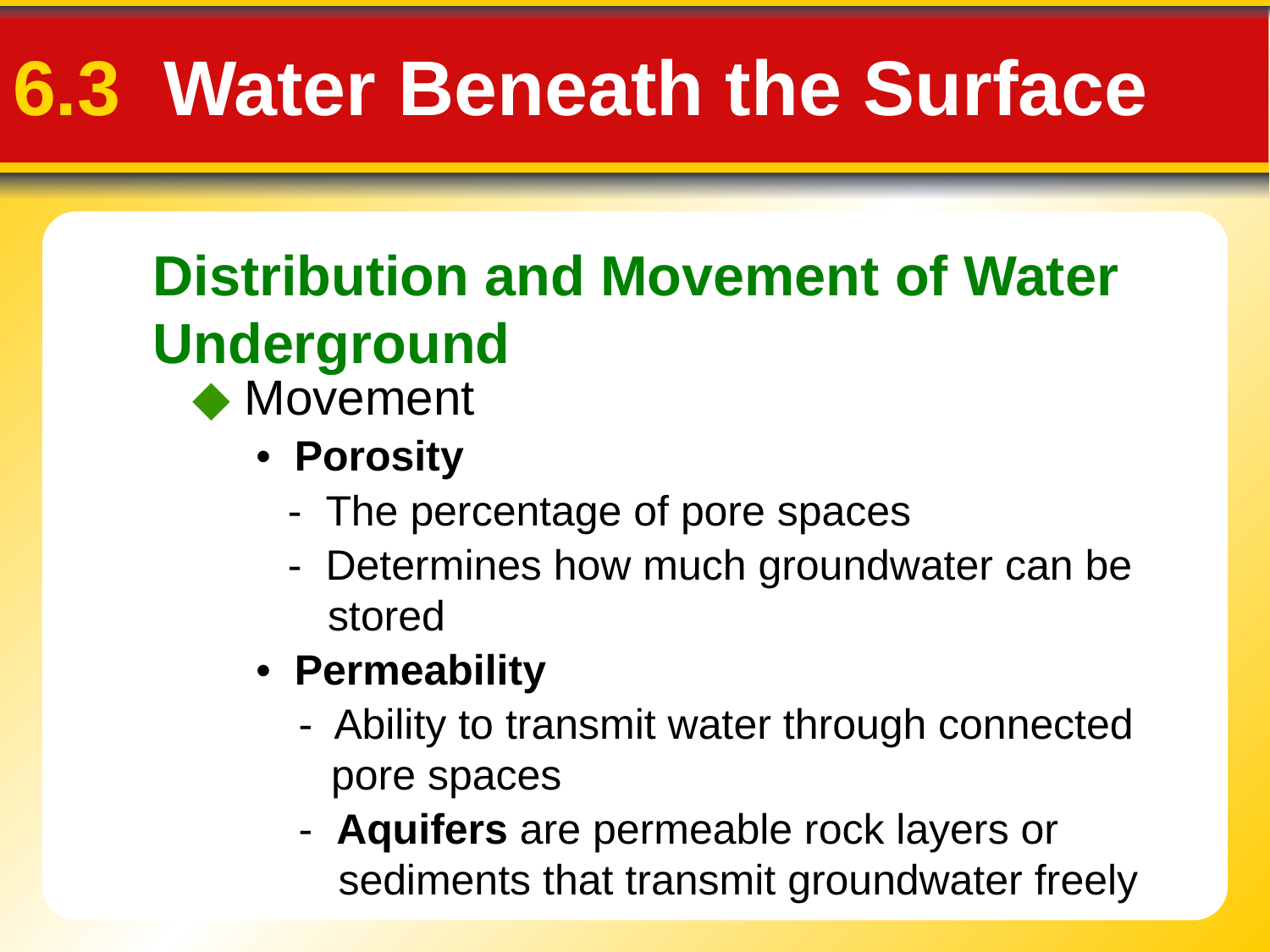

6.3  Water Beneath the Surface

Distribution and Movement of Water Underground
◆ Movement
•  Porosity
-  The percentage of pore spaces
-  Determines how much groundwater can be stored
•  Permeability
-  Ability to transmit water through connected
pore spaces
-  Aquifers are permeable rock layers or sediments that transmit groundwater freely